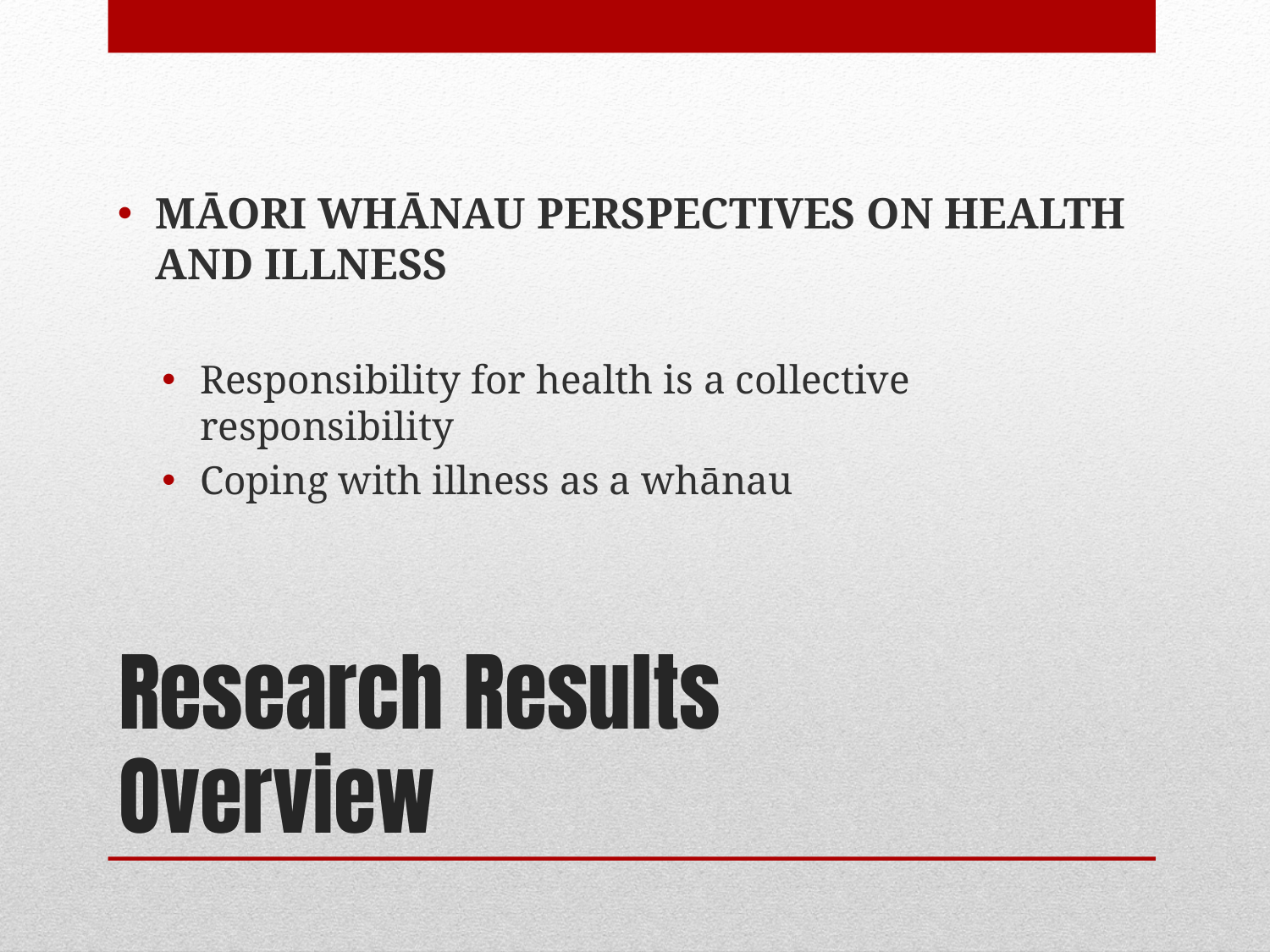

MĀORI WHĀNAU PERSPECTIVES ON HEALTH AND ILLNESS

Responsibility for health is a collective responsibility
Coping with illness as a whānau

# Research Results Overview